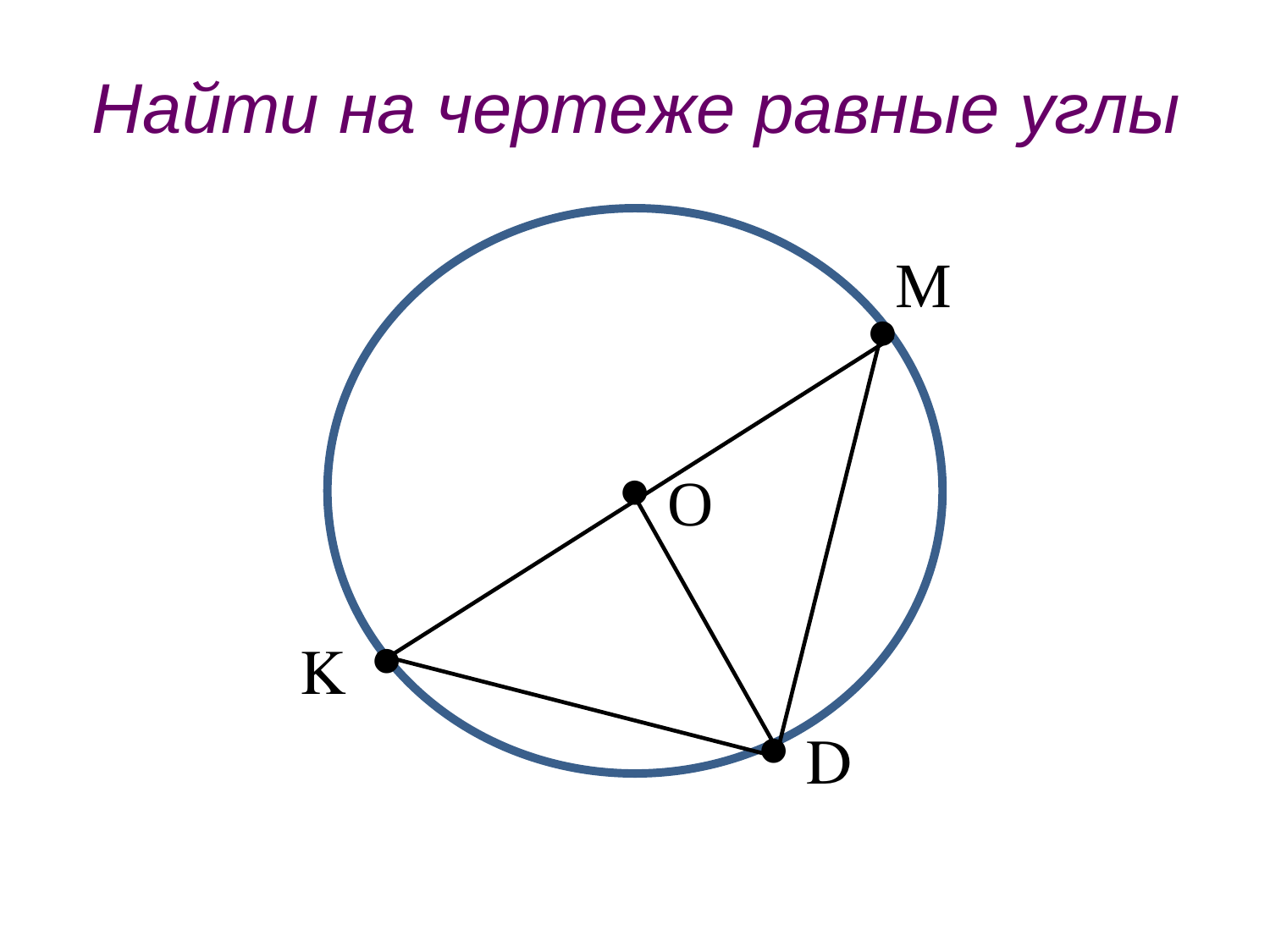

Найти на чертеже равные углы

М

●

●
О

●
K

●
D